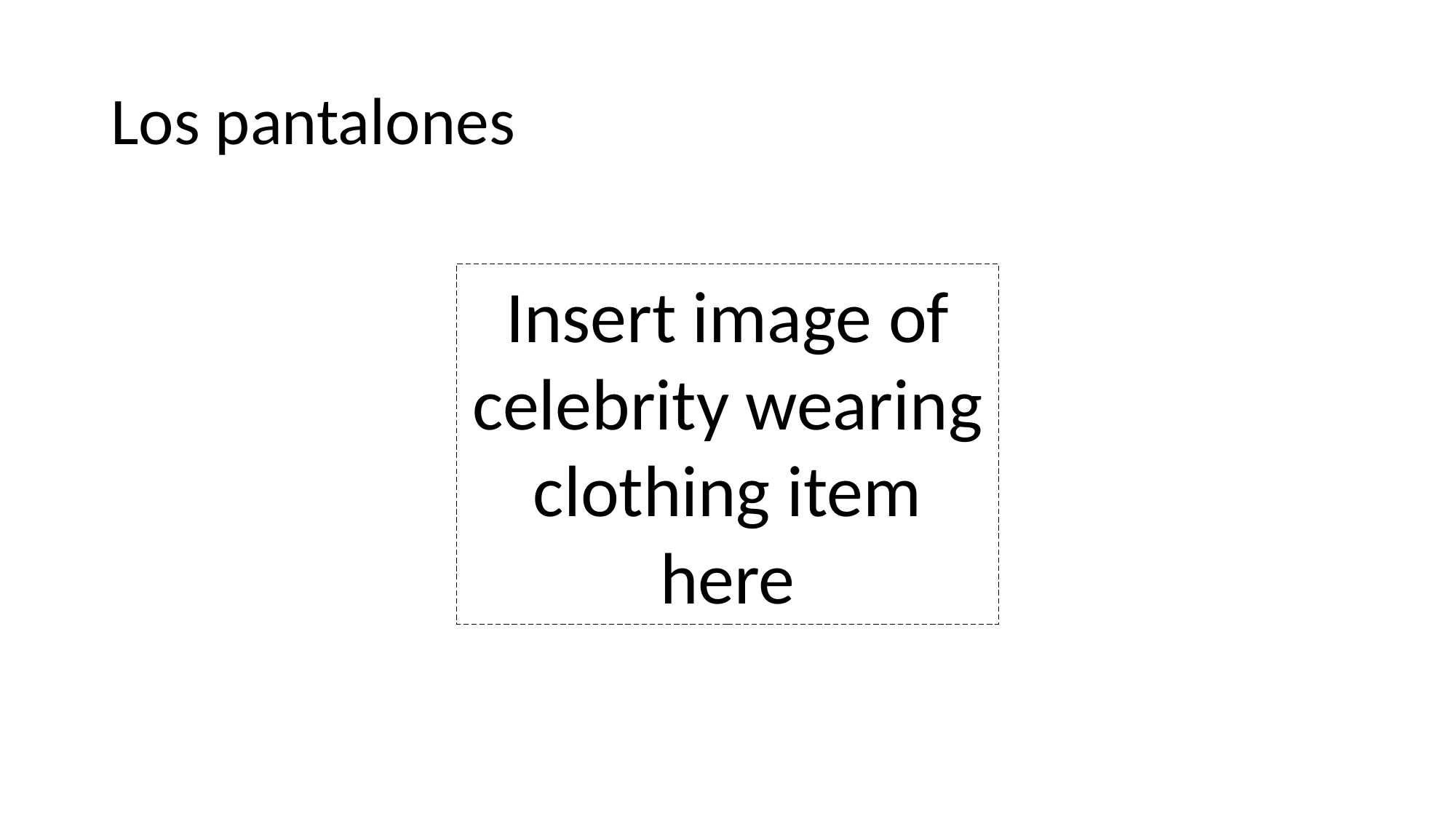

# Los pantalones
Insert image of celebrity wearing clothing item here